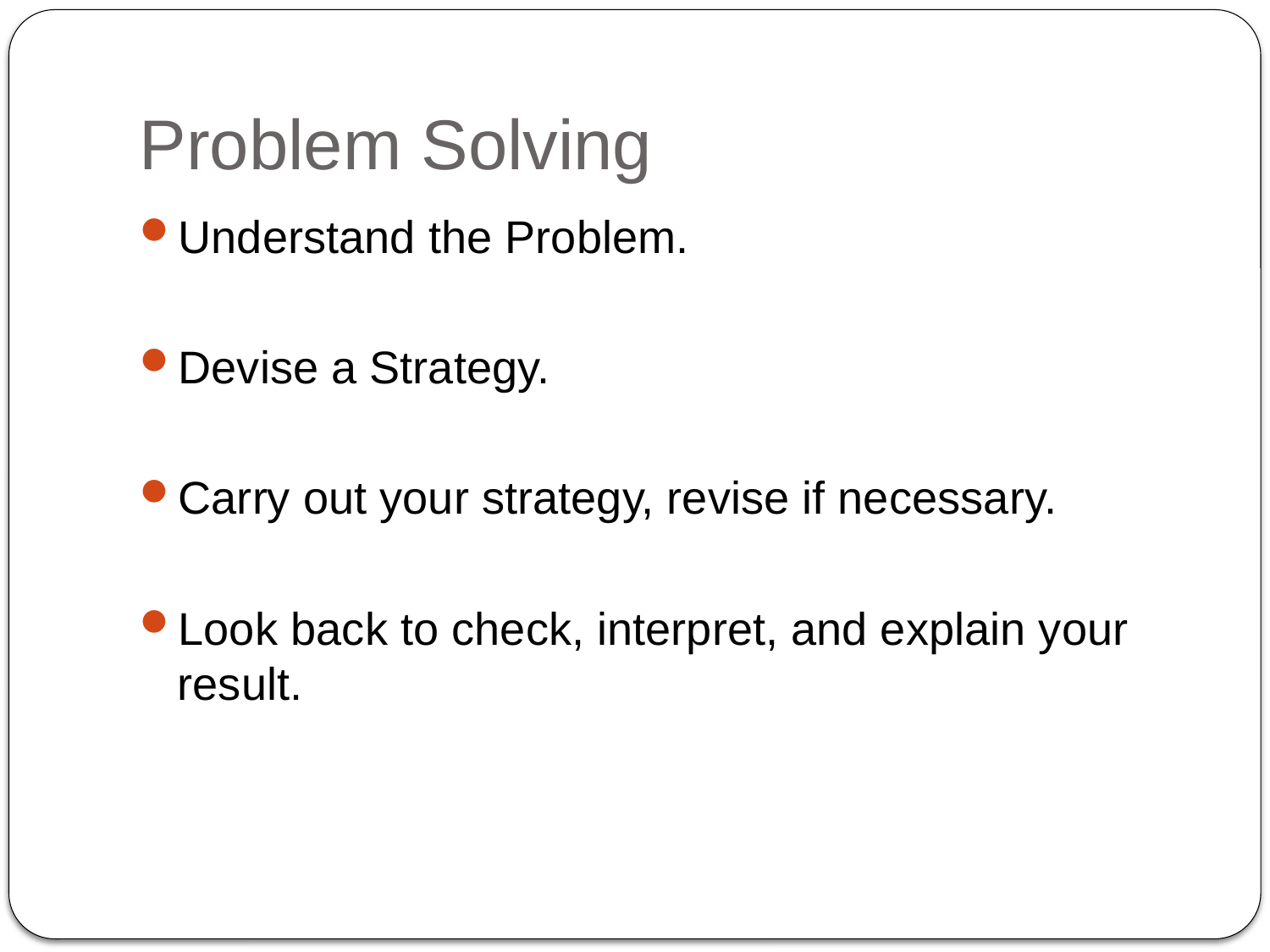

# Problem Solving
Understand the Problem.

Devise a Strategy.

Carry out your strategy, revise if necessary.

Look back to check, interpret, and explain your result.